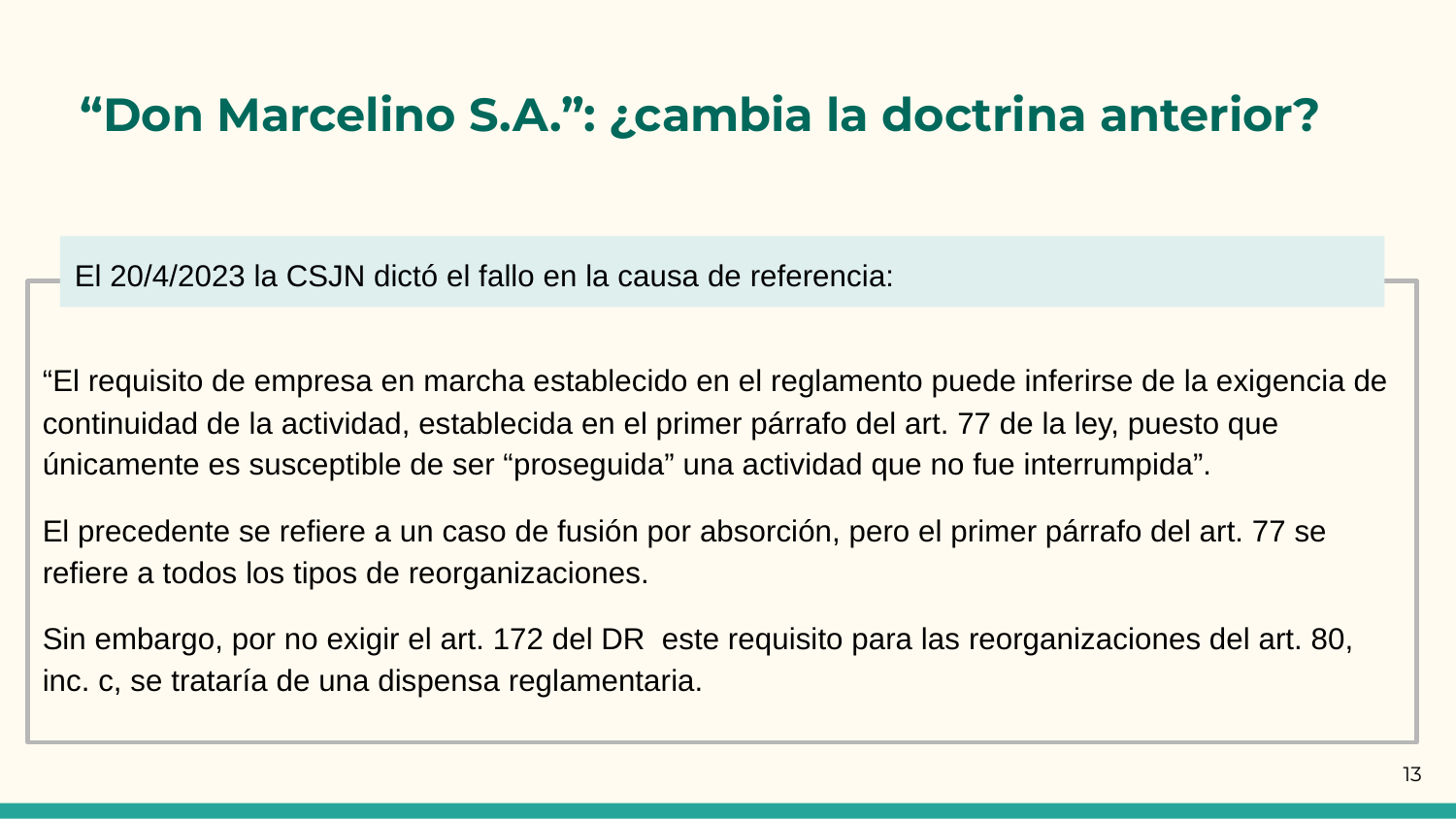

# “Don Marcelino S.A.”: ¿cambia la doctrina anterior?
El 20/4/2023 la CSJN dictó el fallo en la causa de referencia:

“El requisito de empresa en marcha establecido en el reglamento puede inferirse de la exigencia de continuidad de la actividad, establecida en el primer párrafo del art. 77 de la ley, puesto que únicamente es susceptible de ser “proseguida” una actividad que no fue interrumpida”.
El precedente se refiere a un caso de fusión por absorción, pero el primer párrafo del art. 77 se refiere a todos los tipos de reorganizaciones.
Sin embargo, por no exigir el art. 172 del DR  este requisito para las reorganizaciones del art. 80, inc. c, se trataría de una dispensa reglamentaria.

13